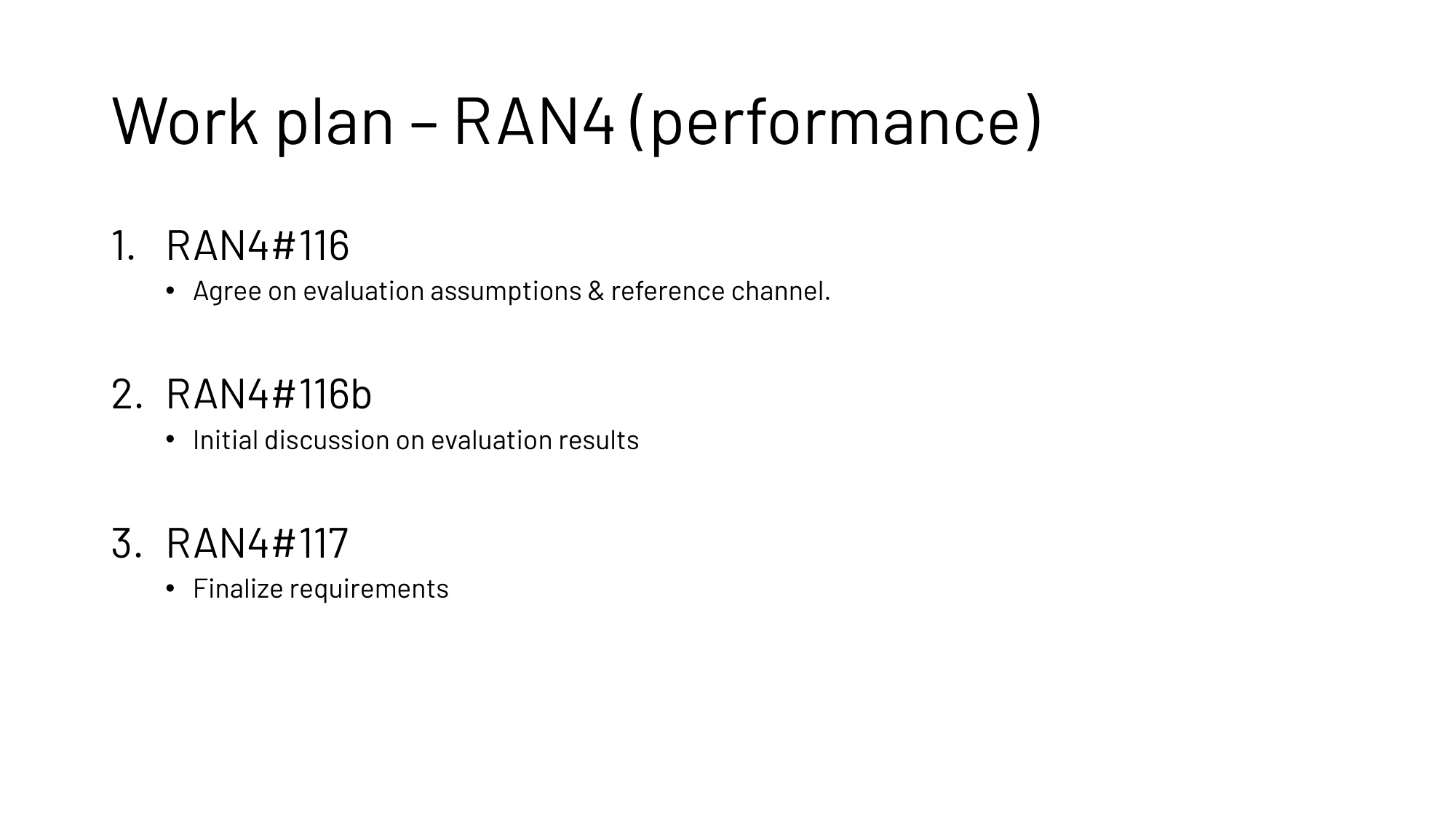

# Work plan – RAN4 (performance)
RAN4#116
Agree on evaluation assumptions & reference channel.

RAN4#116b
Initial discussion on evaluation results

RAN4#117
Finalize requirements